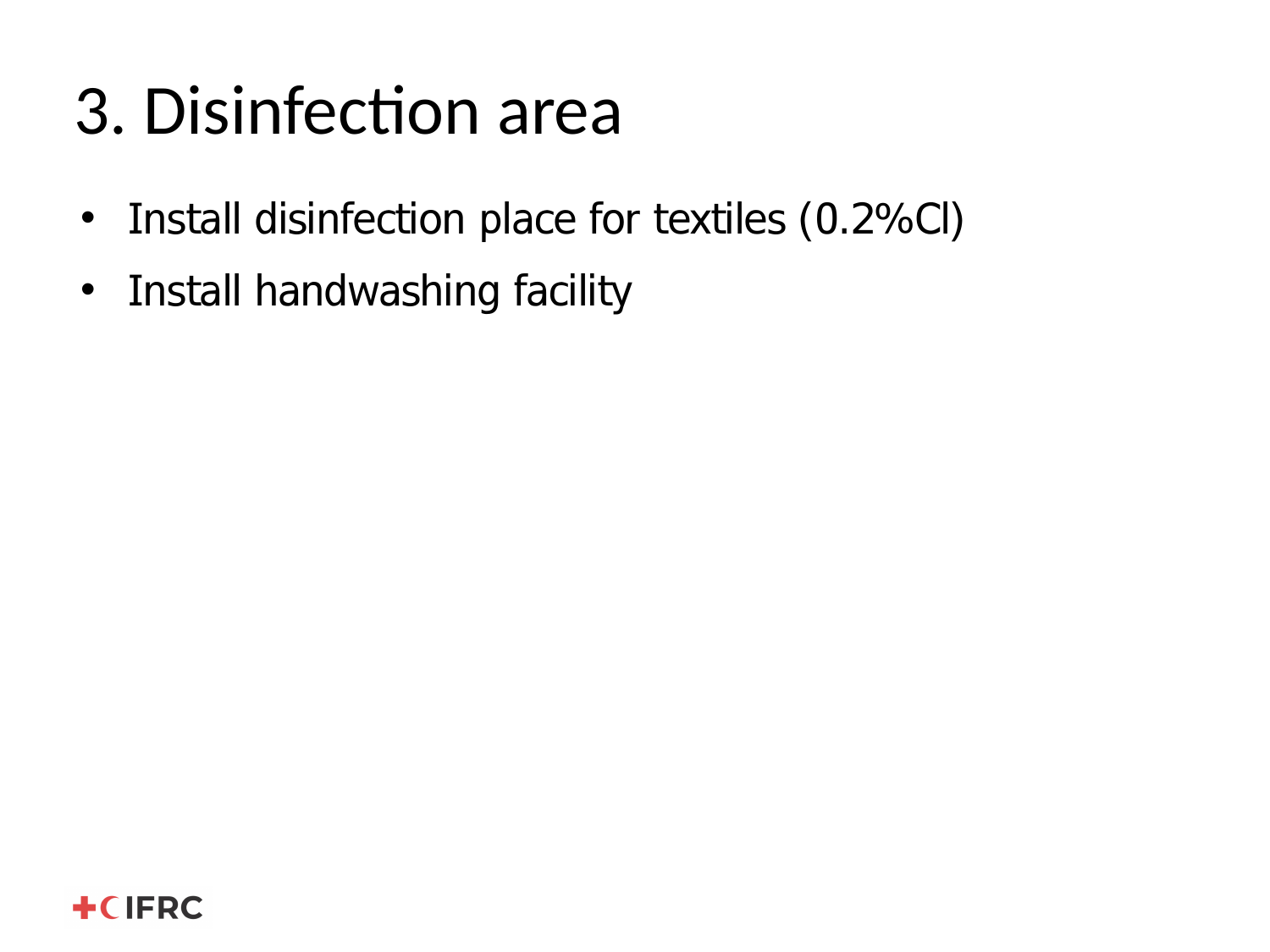

# 3. Disinfection area
Install disinfection place for textiles (0.2%Cl)
Install handwashing facility